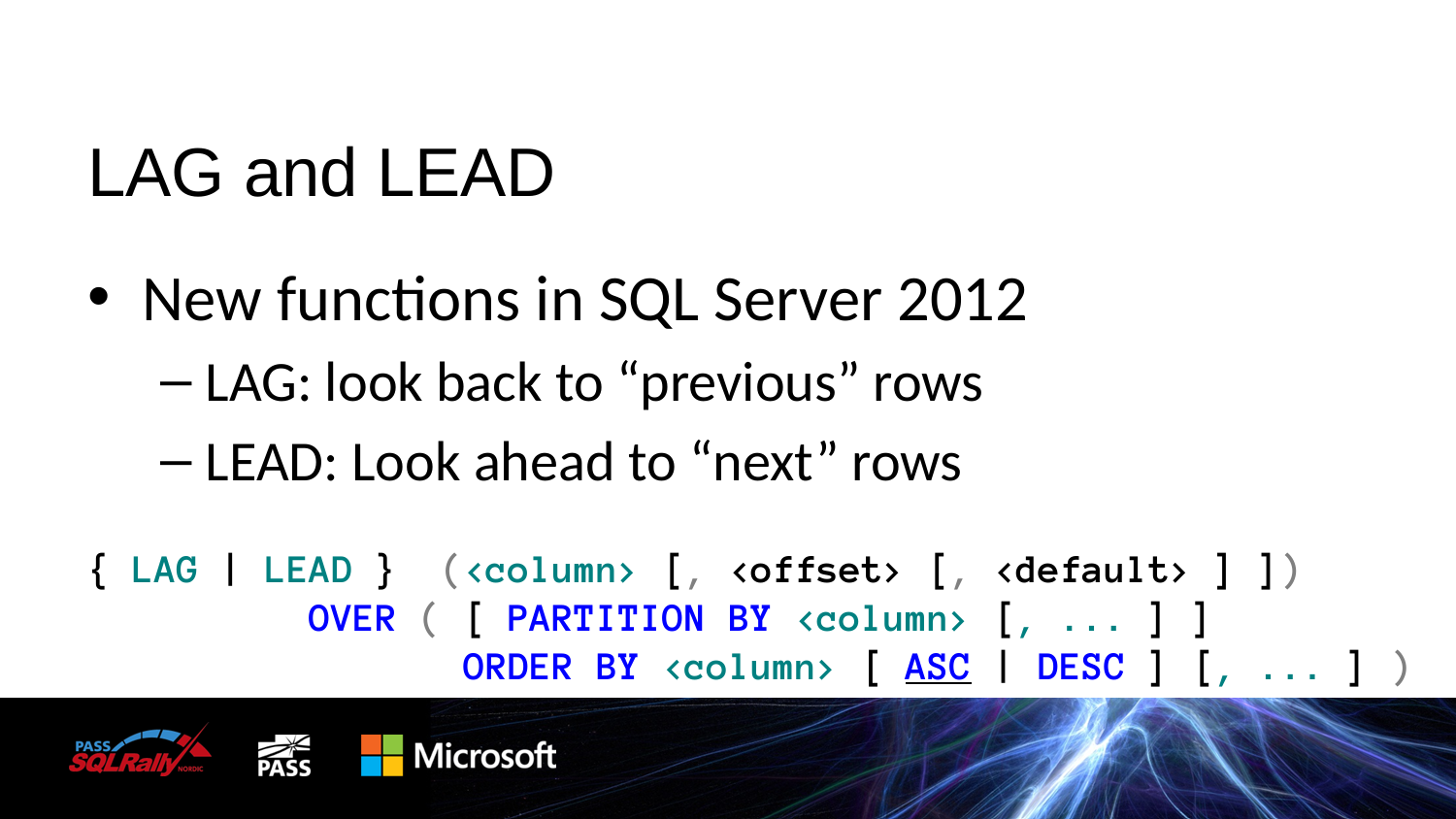

# LAG and LEAD
New functions in SQL Server 2012
LAG: look back to “previous” rows
LEAD: Look ahead to “next” rows
{ LAG | LEAD }  (<column> [, <offset> [, <default> ] ])
          OVER ( [ PARTITION BY <column> [, ... ] ]
                 ORDER BY <column> [ ASC | DESC ] [, ... ] )